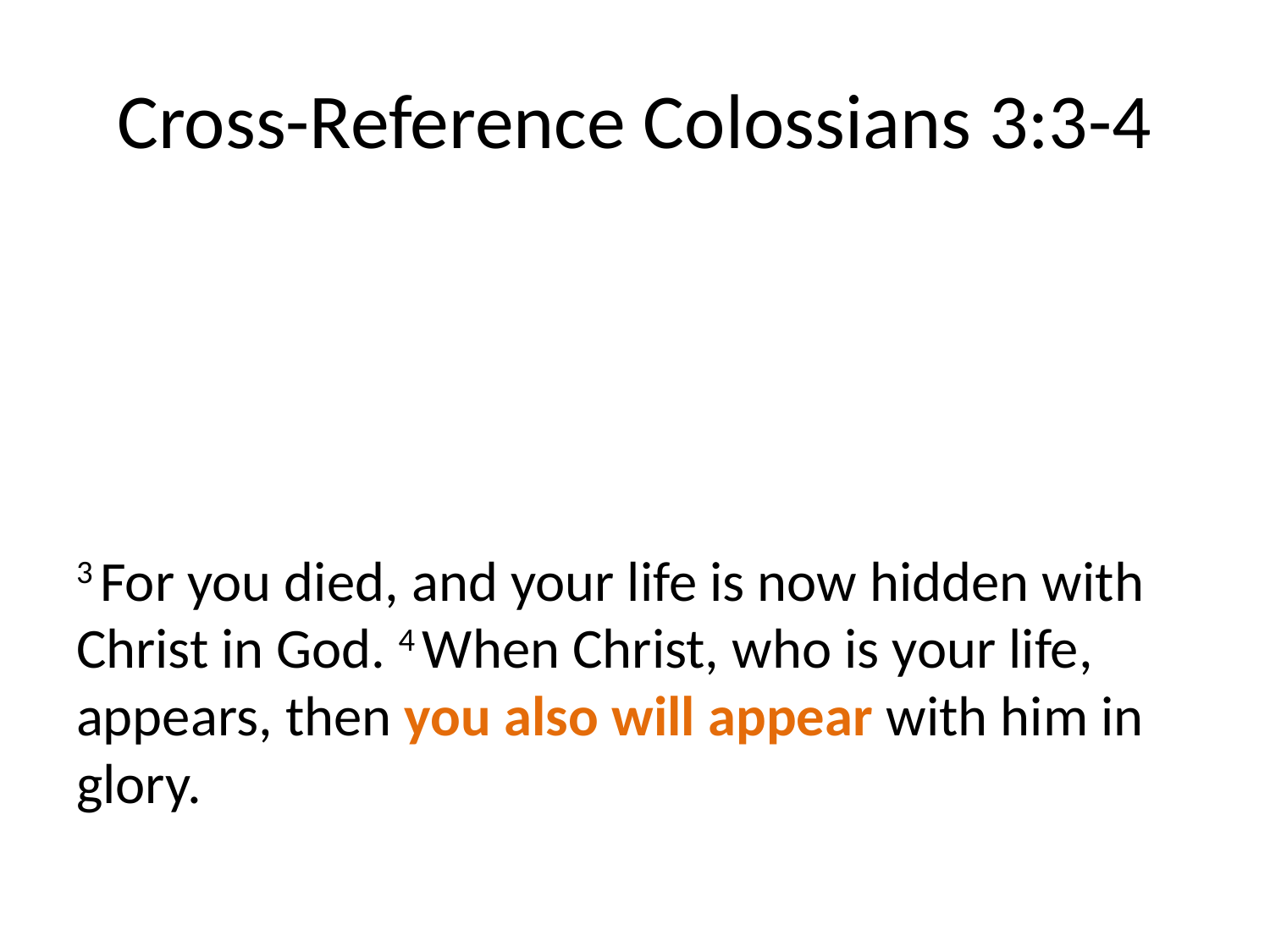

# Cross-Reference Colossians 3:3-4

3 For you died, and your life is now hidden with Christ in God. 4 When Christ, who is your life, appears, then you also will appear with him in glory.